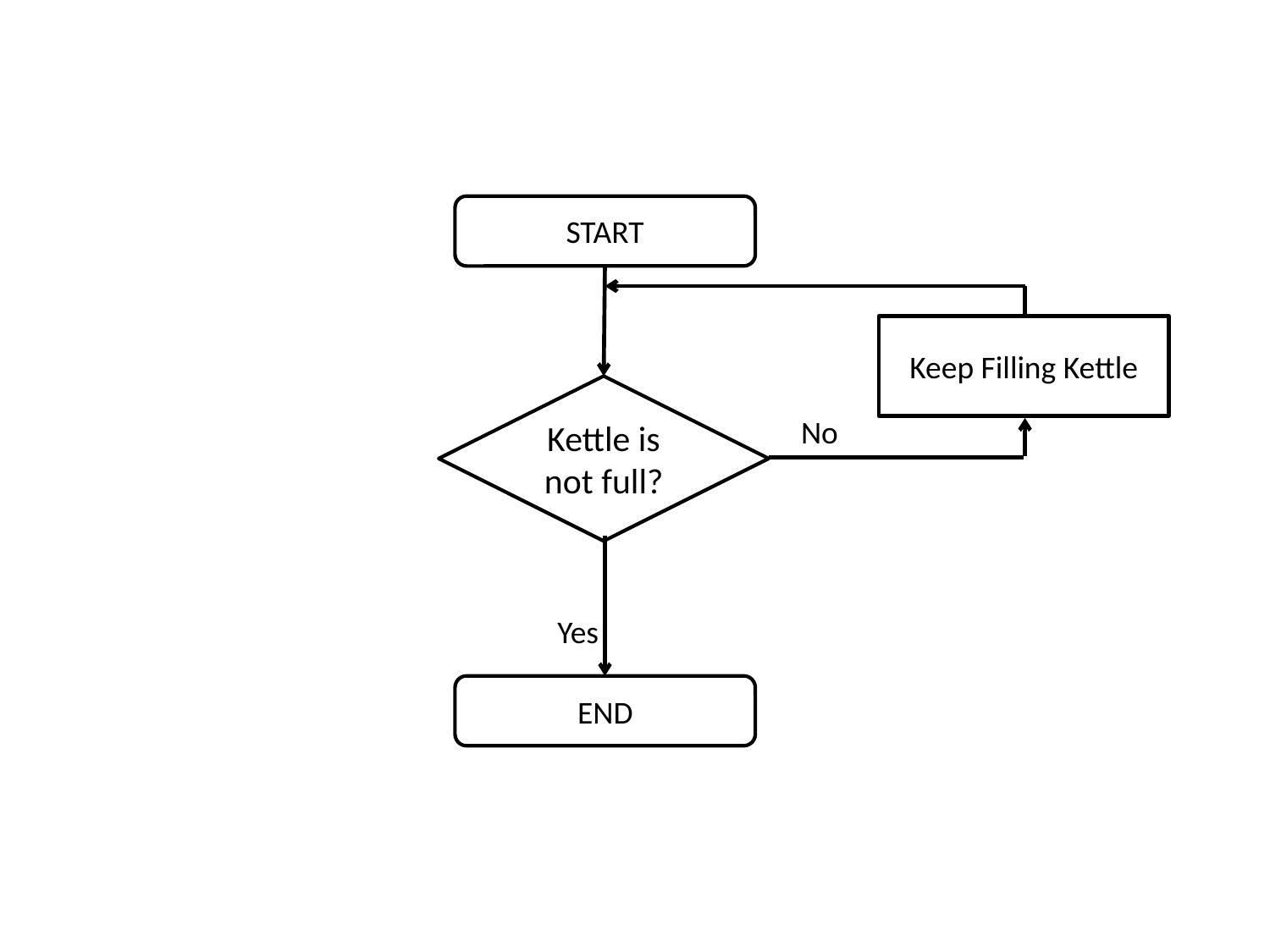

START
Keep Filling Kettle
Kettle is not full?
No
Yes
END